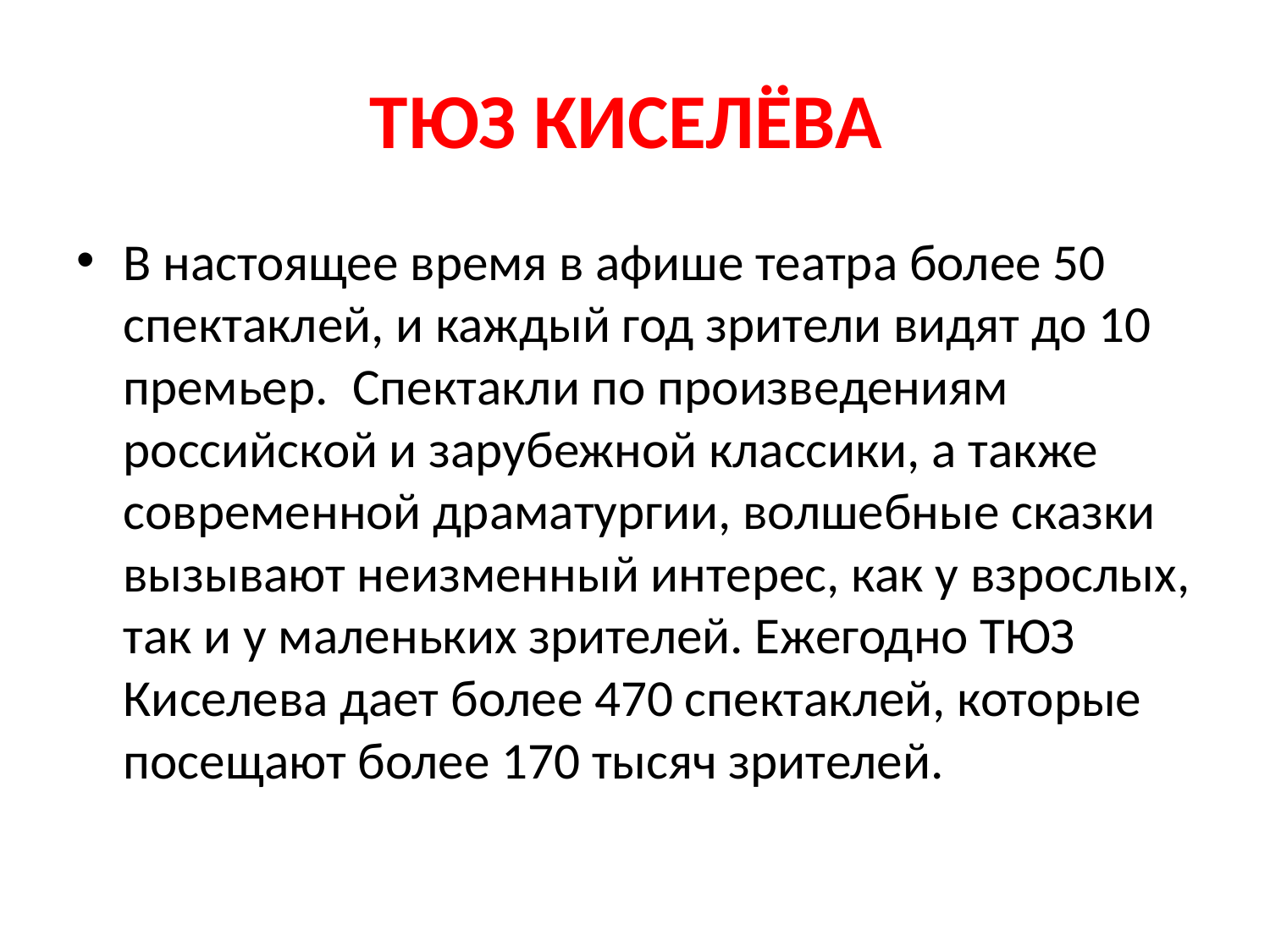

# ТЮЗ КИСЕЛЁВА
В настоящее время в афише театра более 50 спектаклей, и каждый год зрители видят до 10 премьер.  Спектакли по произведениям российской и зарубежной классики, а также современной драматургии, волшебные сказки вызывают неизменный интерес, как у взрослых, так и у маленьких зрителей. Ежегодно ТЮЗ Киселева дает более 470 спектаклей, которые посещают более 170 тысяч зрителей.